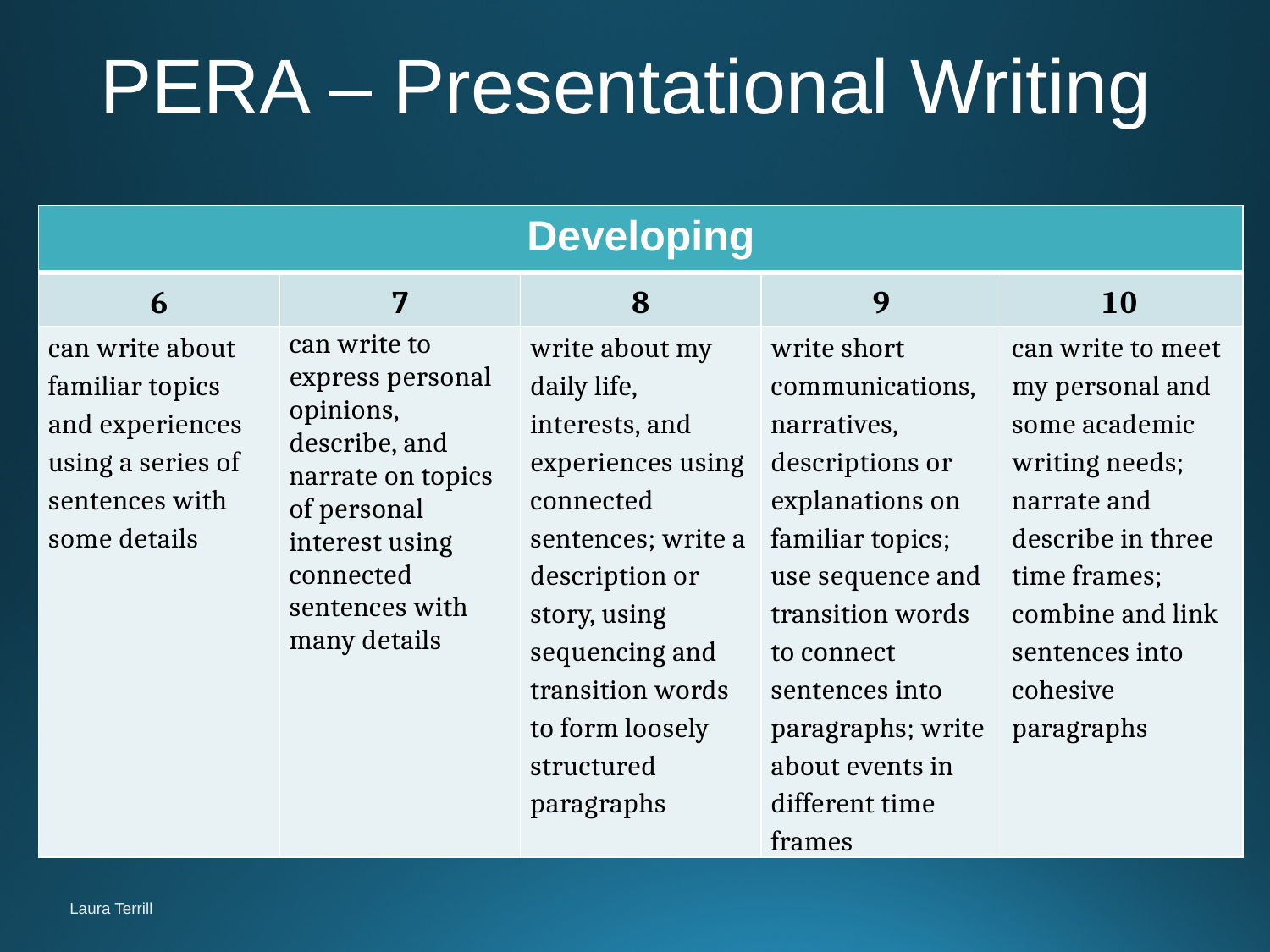

# PERA – Presentational Writing
| Developing |  |  |  |  |
| --- | --- | --- | --- | --- |
| 6 | 7 | 8 | 9 | 10 |
| can write about familiar topics and experiences using a series of sentences with some details | can write to express personal opinions, describe, and narrate on topics of personal interest using connected sentences with many details | write about my daily life, interests, and experiences using connected sentences; write a description or story, using sequencing and transition words to form loosely structured paragraphs | write short communications, narratives, descriptions or explanations on familiar topics; use sequence and transition words to connect sentences into paragraphs; write about events in different time frames | can write to meet my personal and some academic writing needs; narrate and describe in three time frames; combine and link sentences into cohesive paragraphs |
Laura Terrill